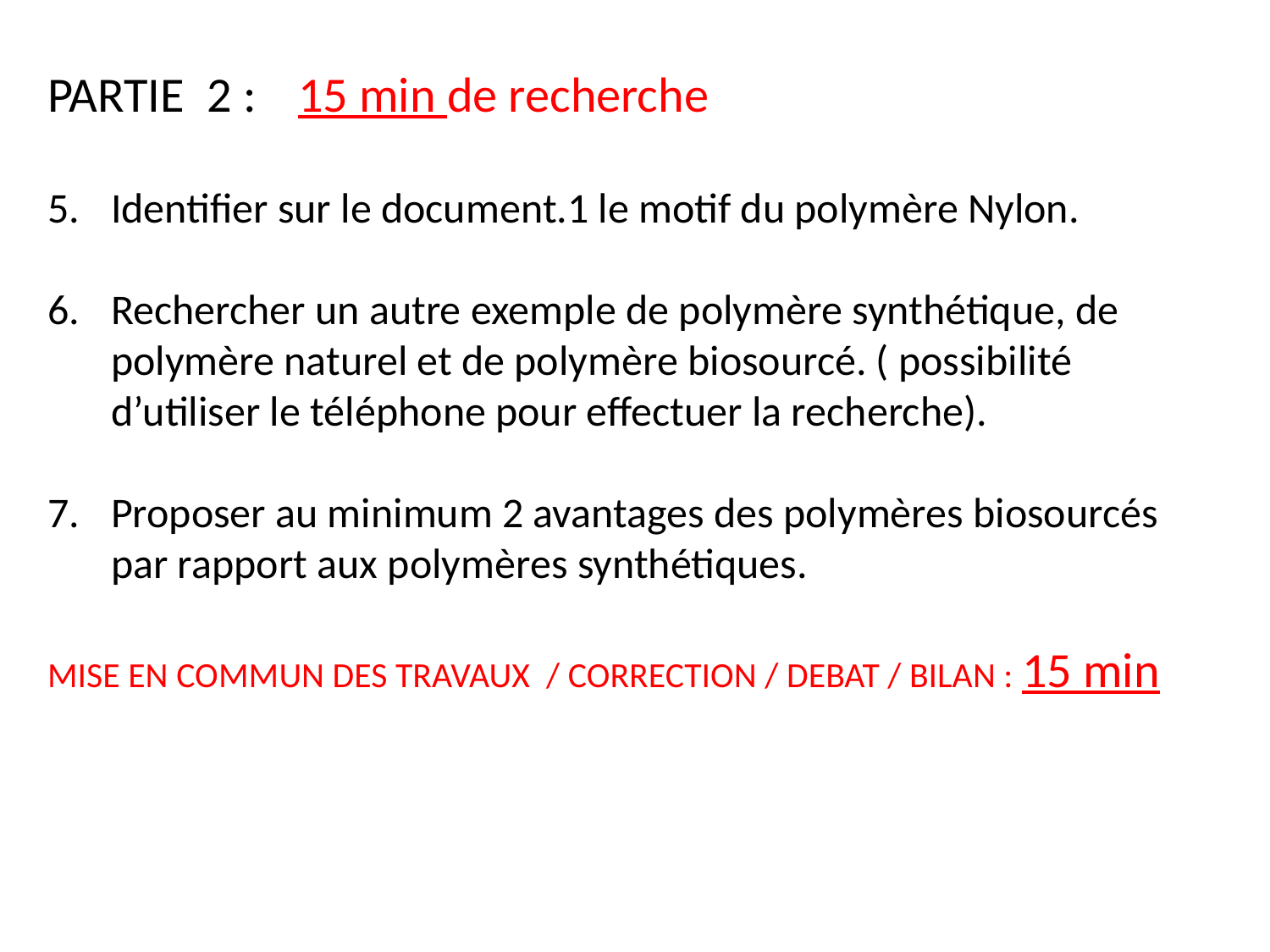

PARTIE  2 :    15 min de recherche

Identifier sur le document.1 le motif du polymère Nylon.

Rechercher un autre exemple de polymère synthétique, de    polymère naturel et de polymère biosourcé. ( possibilité d’utiliser le téléphone pour effectuer la recherche).

Proposer au minimum 2 avantages des polymères biosourcés par rapport aux polymères synthétiques.

MISE EN COMMUN DES TRAVAUX  / CORRECTION / DEBAT / BILAN : 15 min